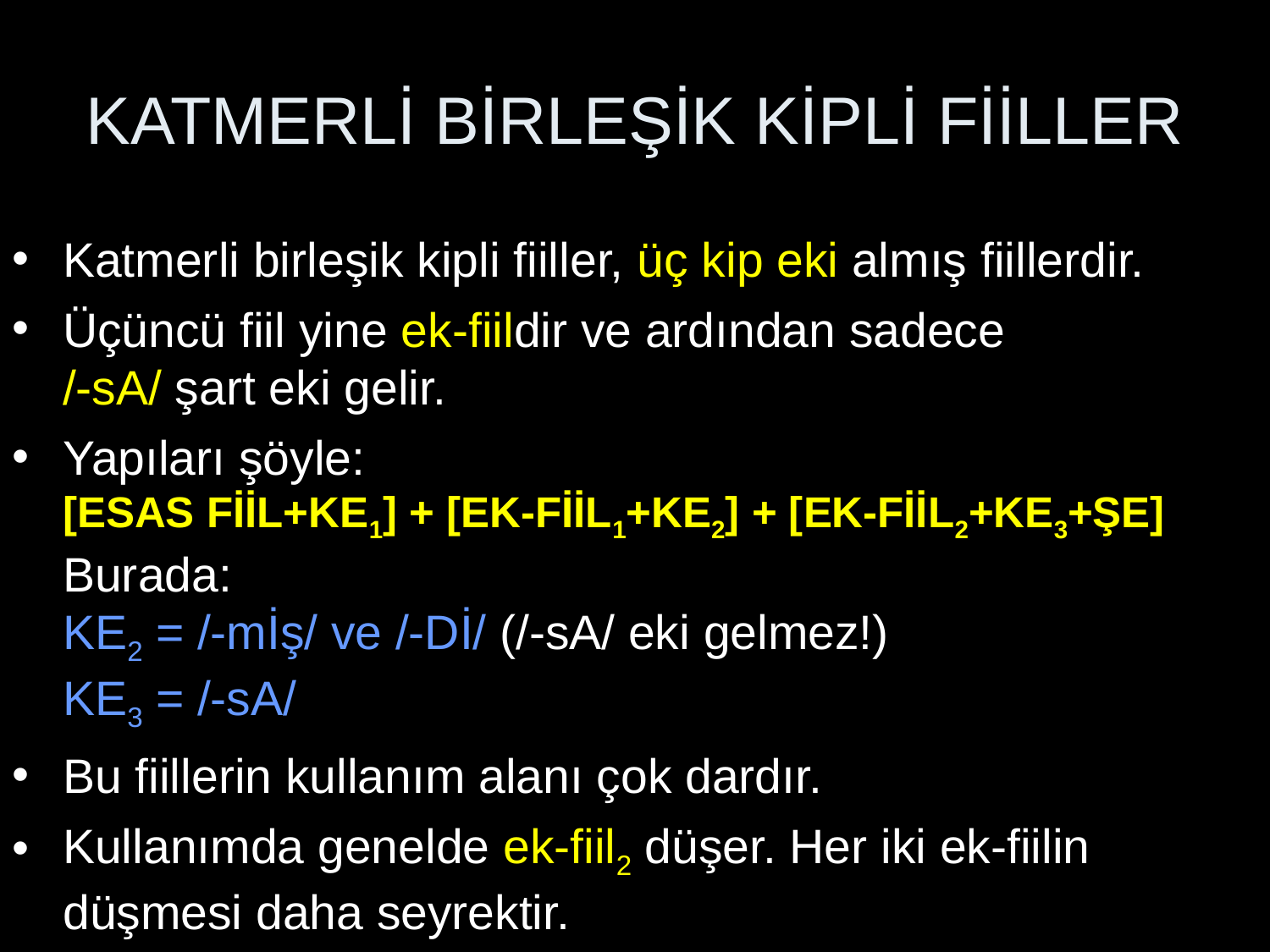

# KATMERLİ BİRLEŞİK KİPLİ FİİLLER
Katmerli birleşik kipli fiiller, üç kip eki almış fiillerdir.
Üçüncü fiil yine ek-fiildir ve ardından sadece
/-sA/ şart eki gelir.
Yapıları şöyle:
[ESAS FİİL+KE1] + [EK-FİİL1+KE2] + [EK-FİİL2+KE3+ŞE]
Burada:
KE2 = /-mİş/ ve /-Dİ/ (/-sA/ eki gelmez!)
KE3 = /-sA/
Bu fiillerin kullanım alanı çok dardır.
Kullanımda genelde ek-fiil2 düşer. Her iki ek-fiilin düşmesi daha seyrektir.